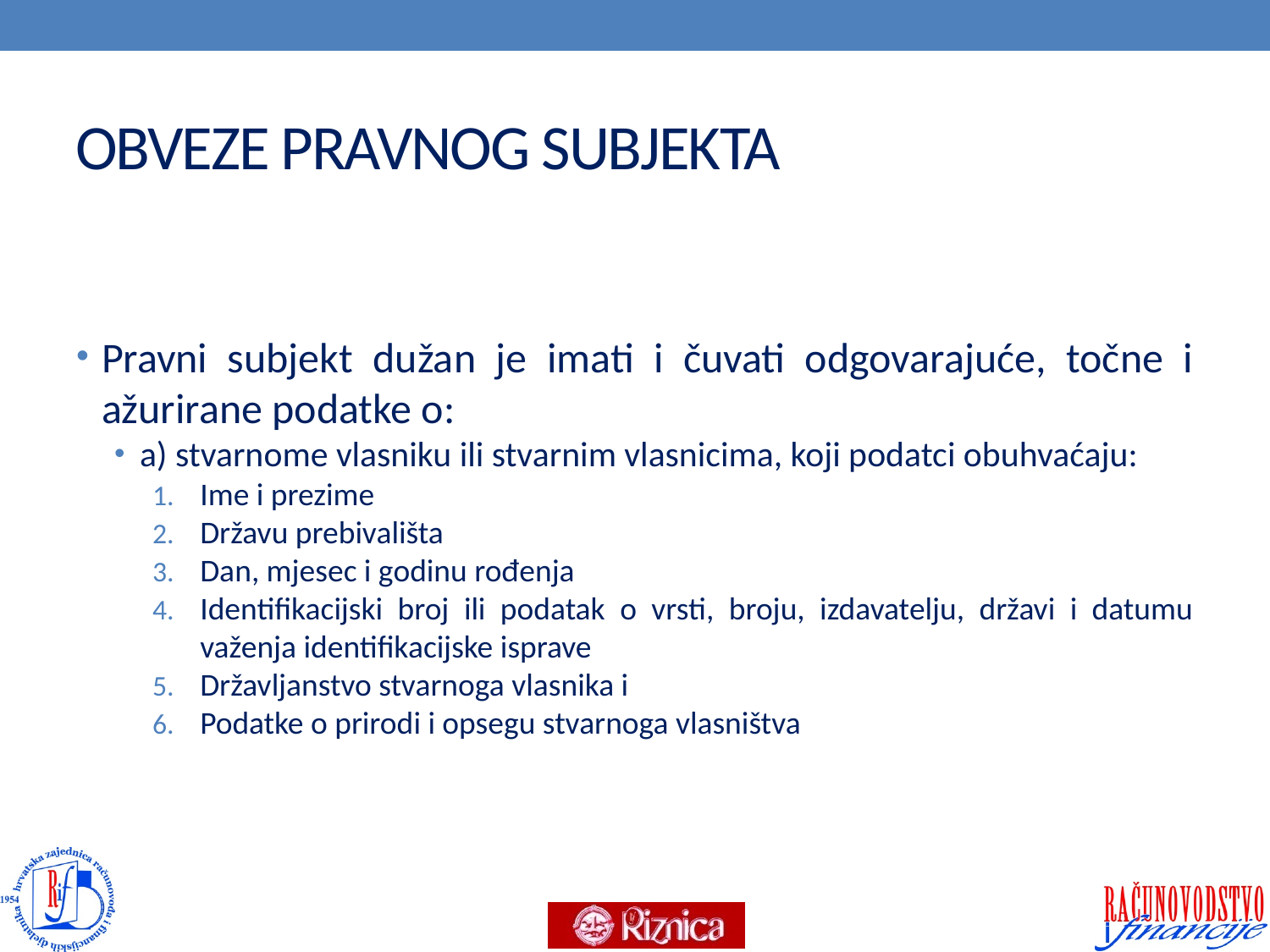

# OBVEZE PRAVNOG SUBJEKTA

Pravni subjekt dužan je imati i čuvati odgovarajuće, točne i ažurirane podatke o:
a) stvarnome vlasniku ili stvarnim vlasnicima, koji podatci obuhvaćaju:
Ime i prezime
Državu prebivališta
Dan, mjesec i godinu rođenja
Identifikacijski broj ili podatak o vrsti, broju, izdavatelju, državi i datumu važenja identifikacijske isprave
Državljanstvo stvarnoga vlasnika i
Podatke o prirodi i opsegu stvarnoga vlasništva